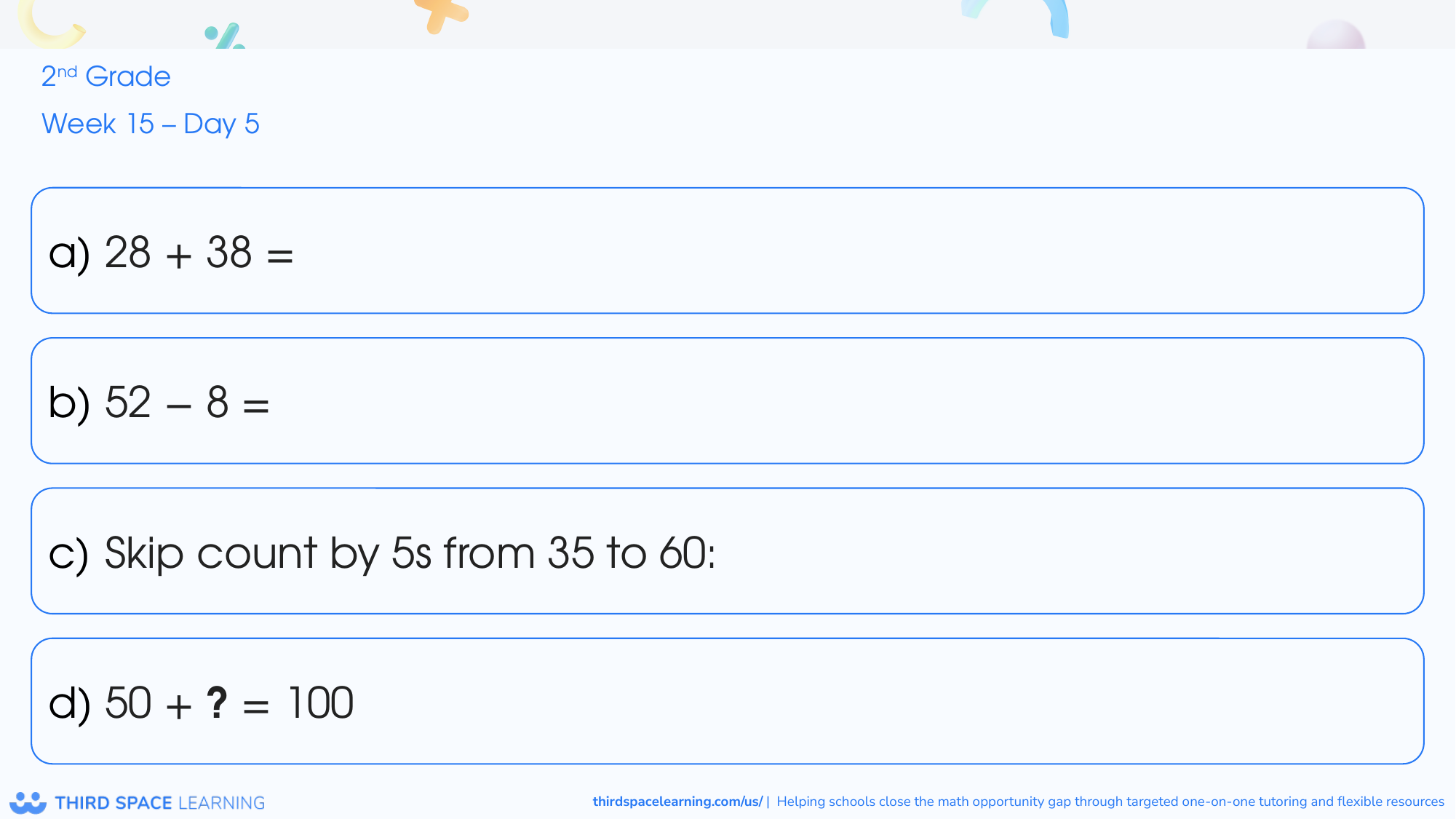

2nd Grade
Week 15 – Day 5
28 + 38 =
52 − 8 =
Skip count by 5s from 35 to 60:
50 + ? = 100